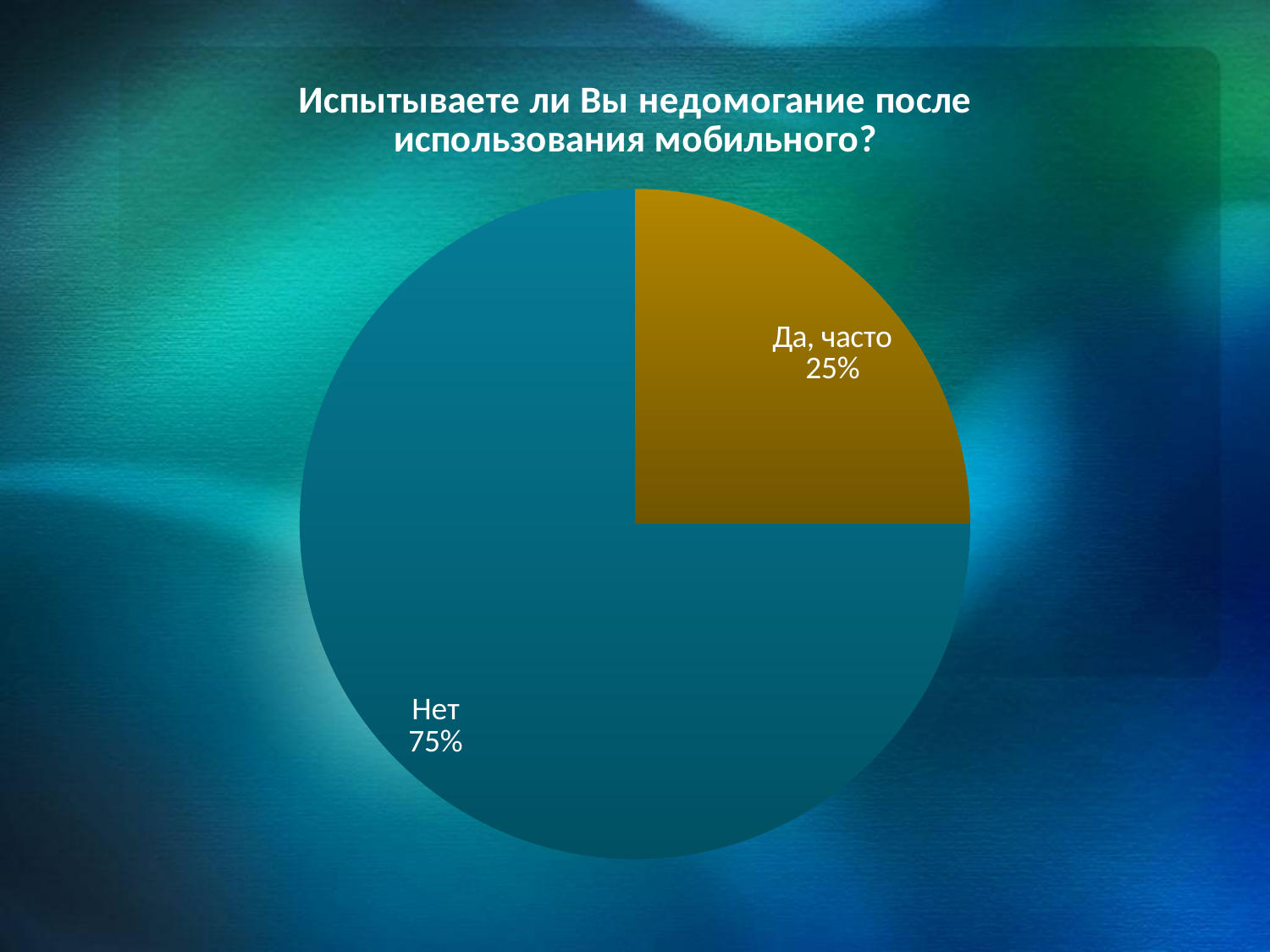

### Chart:

| Category | Испытываете ли Вы недомогание после использования мобильного? |
|---|---|
| Да, часто | 14.0 |
| Нет | 42.0 |